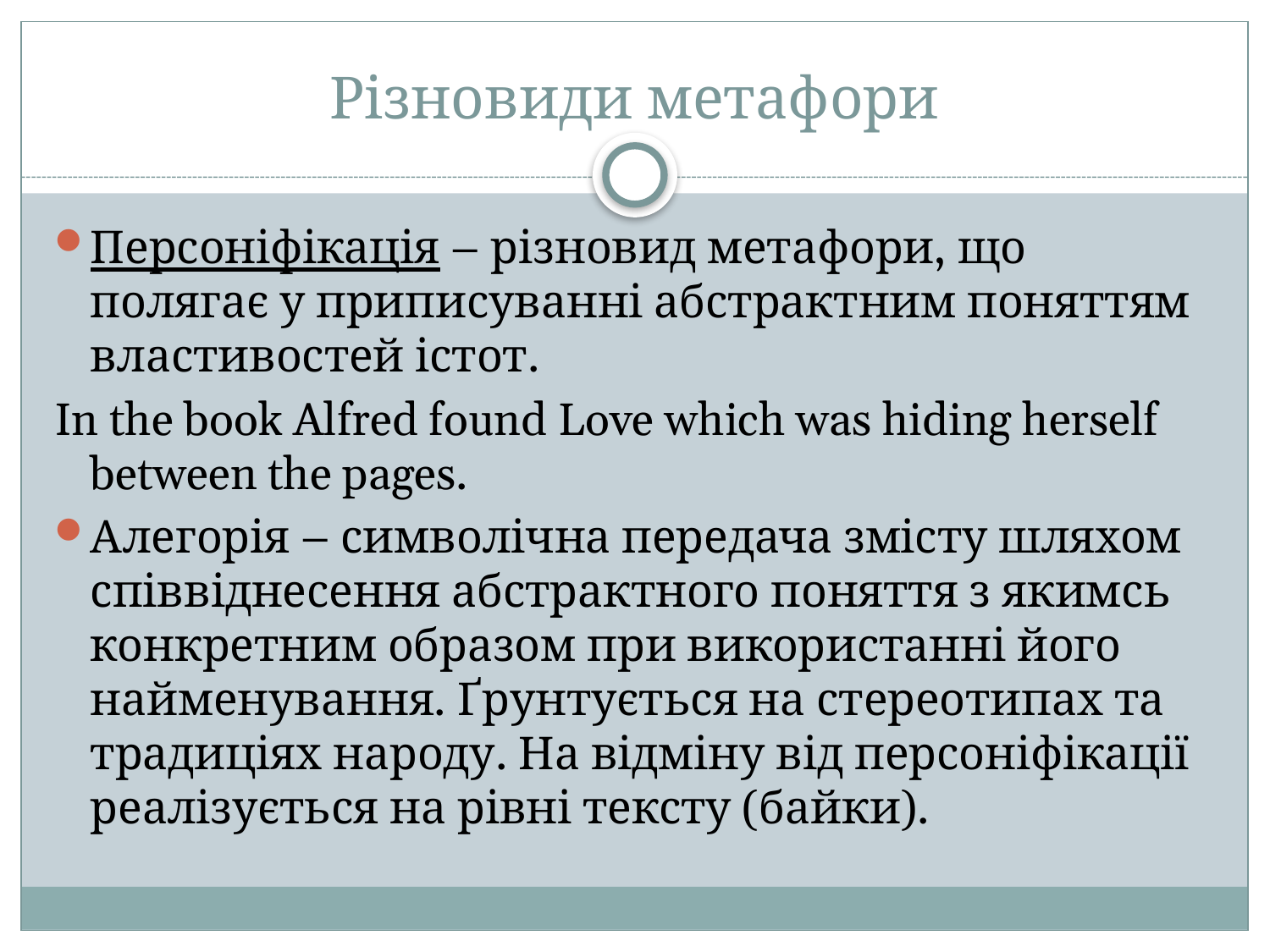

# Різновиди метафори
Персоніфікація – різновид метафори, що полягає у приписуванні абстрактним поняттям властивостей істот.
In the book Alfred found Love which was hiding herself between the pages.
Алегорія – символічна передача змісту шляхом співвіднесення абстрактного поняття з якимсь конкретним образом при використанні його найменування. Ґрунтується на стереотипах та традиціях народу. На відміну від персоніфікації реалізується на рівні тексту (байки).